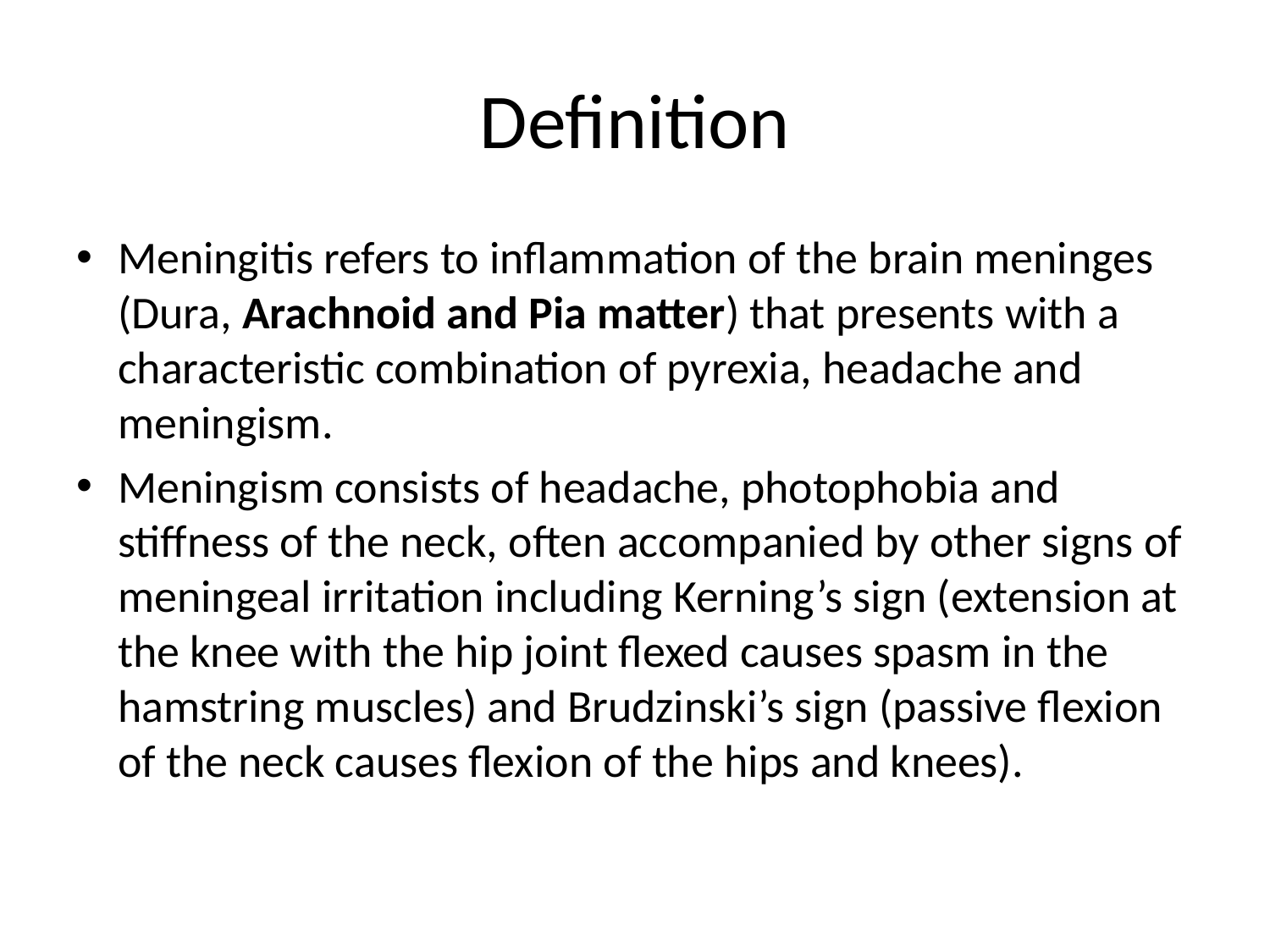

# Definition
Meningitis refers to inflammation of the brain meninges (Dura, Arachnoid and Pia matter) that presents with a characteristic combination of pyrexia, headache and meningism.
Meningism consists of headache, photophobia and stiffness of the neck, often accompanied by other signs of meningeal irritation including Kerning’s sign (extension at the knee with the hip joint flexed causes spasm in the hamstring muscles) and Brudzinski’s sign (passive flexion of the neck causes flexion of the hips and knees).